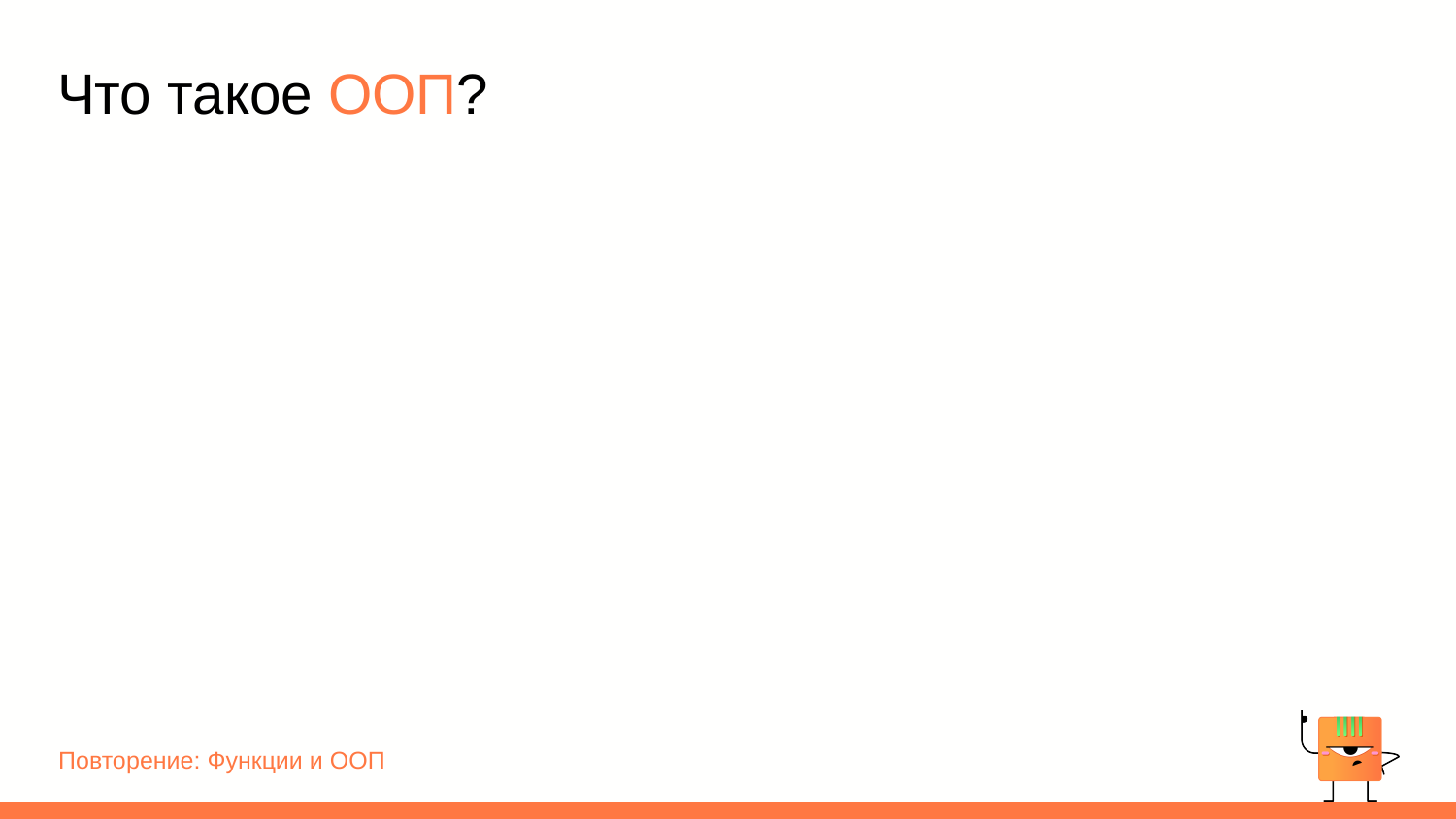

# Что такое ООП?
Повторение: Функции и ООП